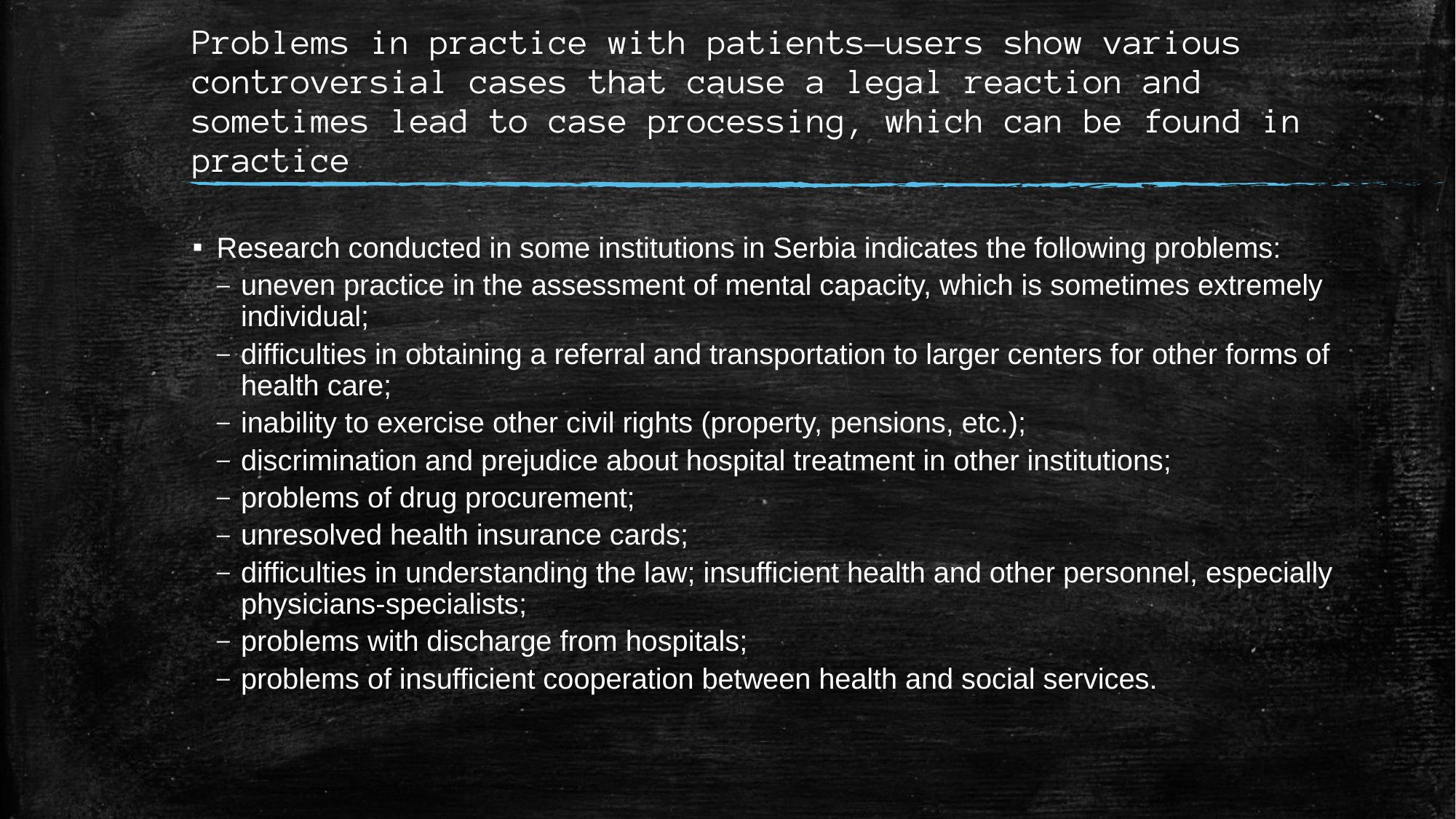

# Problems in practice with patients—users show various controversial cases that cause a legal reaction and sometimes lead to case processing, which can be found in practice
Research conducted in some institutions in Serbia indicates the following problems:
uneven practice in the assessment of mental capacity, which is sometimes extremely individual;
difficulties in obtaining a referral and transportation to larger centers for other forms of health care;
inability to exercise other civil rights (property, pensions, etc.);
discrimination and prejudice about hospital treatment in other institutions;
problems of drug procurement;
unresolved health insurance cards;
difficulties in understanding the law; insufficient health and other personnel, especially physicians-specialists;
problems with discharge from hospitals;
problems of insufficient cooperation between health and social services.